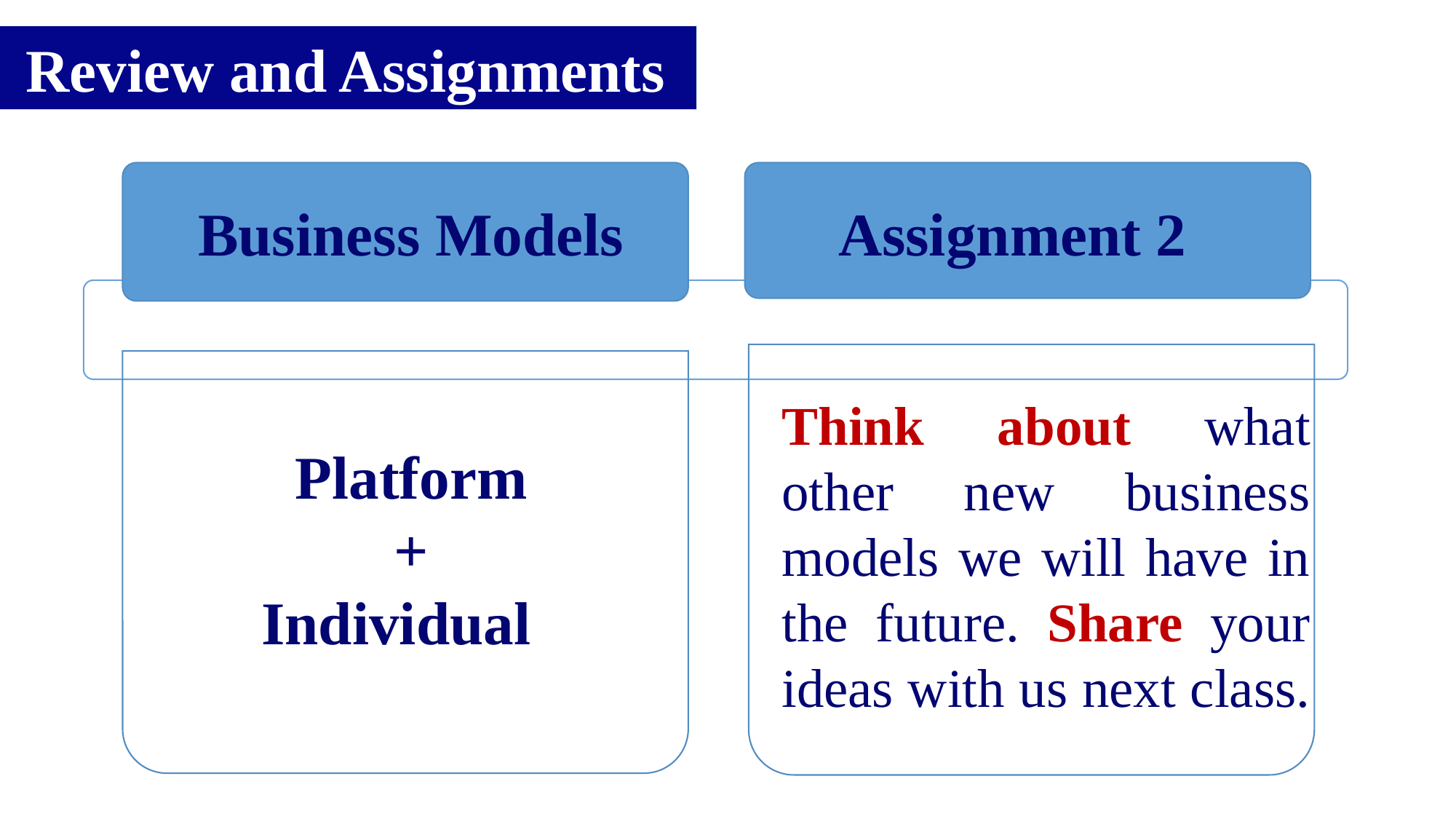

Review and Assignments

Business Models
Assignment 2
Think about what other new business models we will have in the future. Share your ideas with us next class.
 Platform
+
Individual